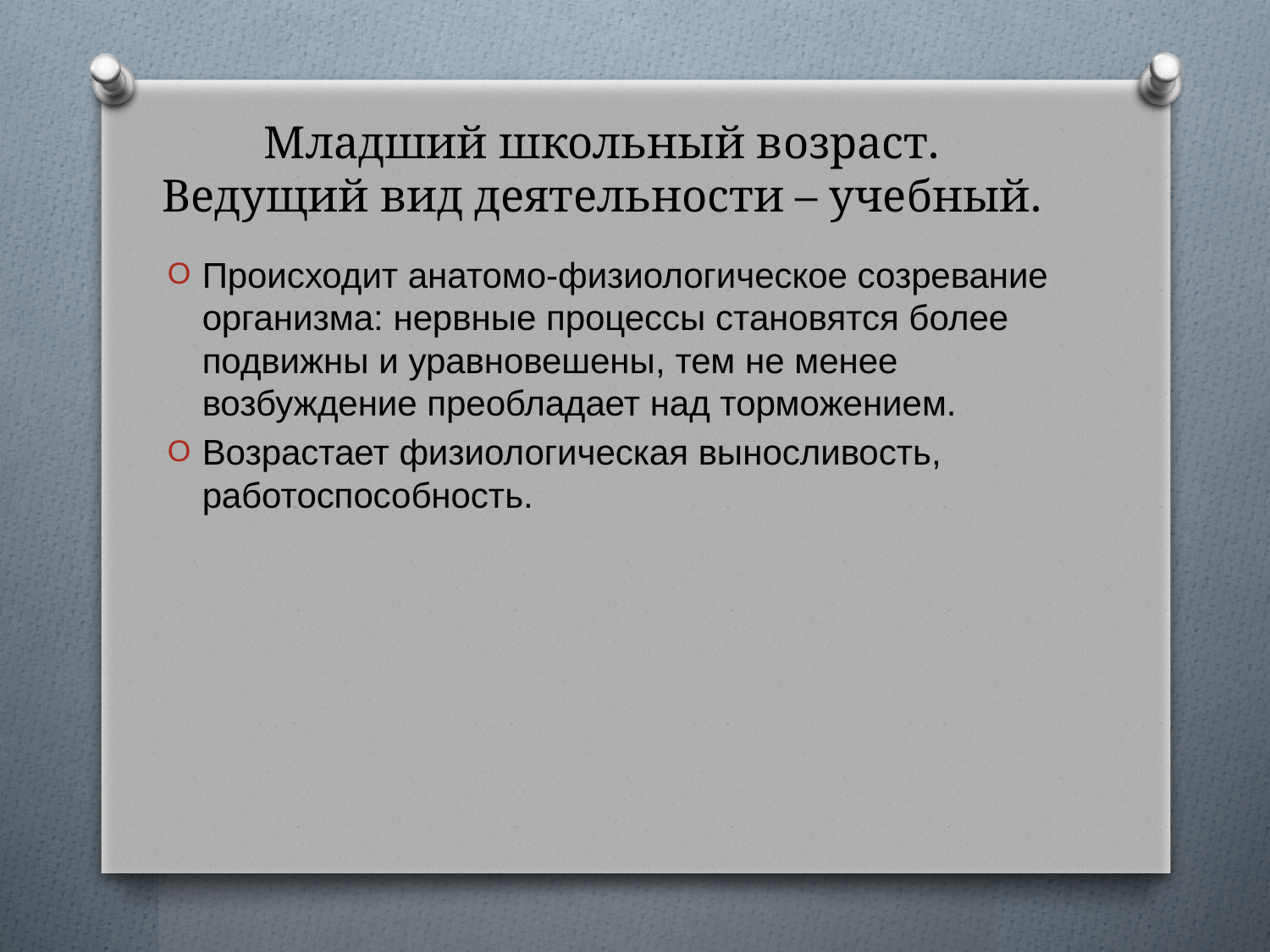

# Младший школьный возраст. Ведущий вид деятельности – учебный.
Происходит анатомо-физиологическое созревание организма: нервные процессы становятся более подвижны и уравновешены, тем не менее возбуждение преобладает над торможением.
Возрастает физиологическая выносливость, работоспособность.